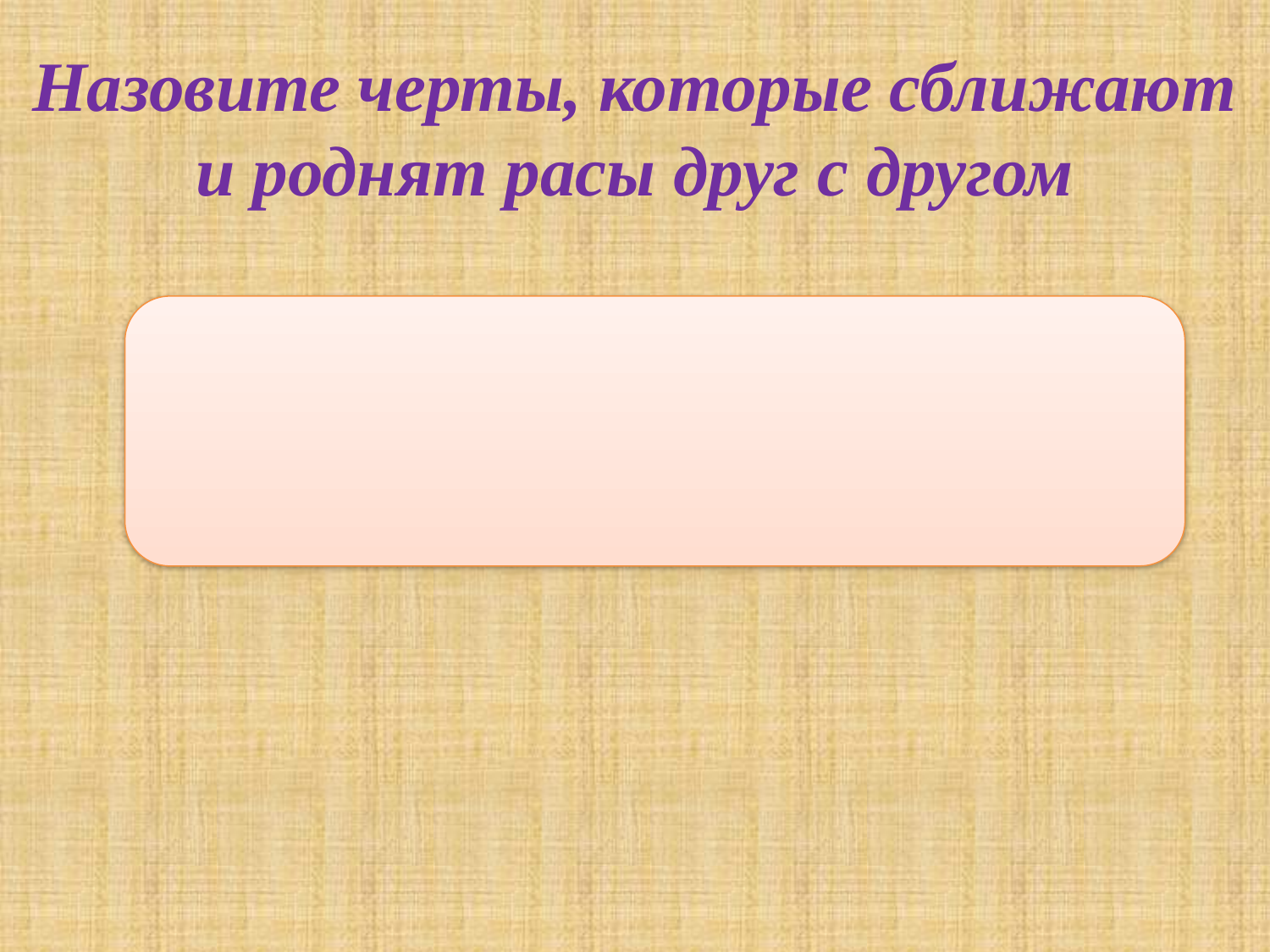

# Назовите черты, которые сближают и роднят расы друг с другом

    У всех есть нос, глаза, по пять пальцев на руках и ногах, т. е. врожденные признаки, которые присущи всем людям планеты.